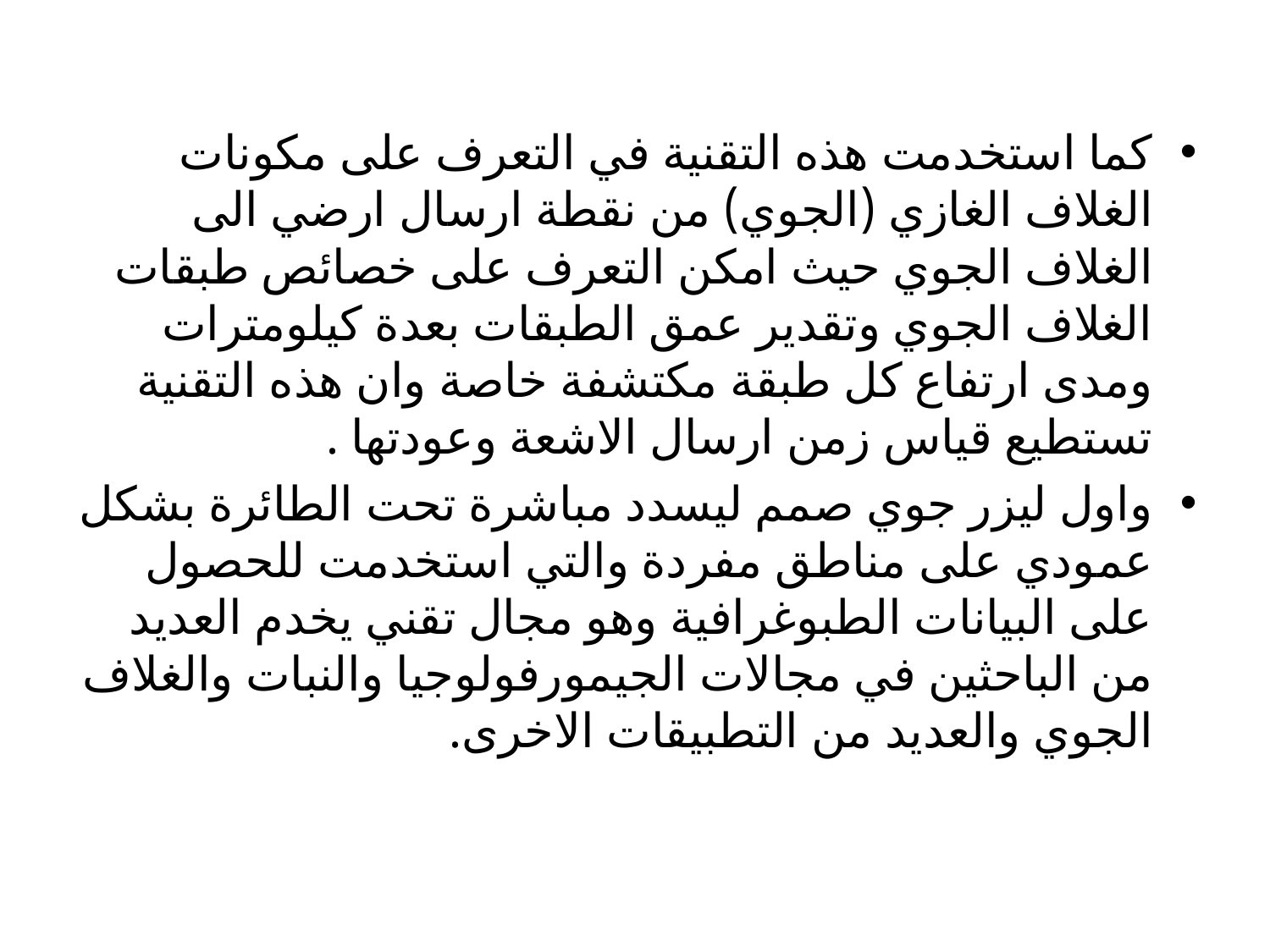

كما استخدمت هذه التقنية في التعرف على مكونات الغلاف الغازي (الجوي) من نقطة ارسال ارضي الى الغلاف الجوي حيث امكن التعرف على خصائص طبقات الغلاف الجوي وتقدير عمق الطبقات بعدة كيلومترات ومدى ارتفاع كل طبقة مكتشفة خاصة وان هذه التقنية تستطيع قياس زمن ارسال الاشعة وعودتها .
واول ليزر جوي صمم ليسدد مباشرة تحت الطائرة بشكل عمودي على مناطق مفردة والتي استخدمت للحصول على البيانات الطبوغرافية وهو مجال تقني يخدم العديد من الباحثين في مجالات الجيمورفولوجيا والنبات والغلاف الجوي والعديد من التطبيقات الاخرى.